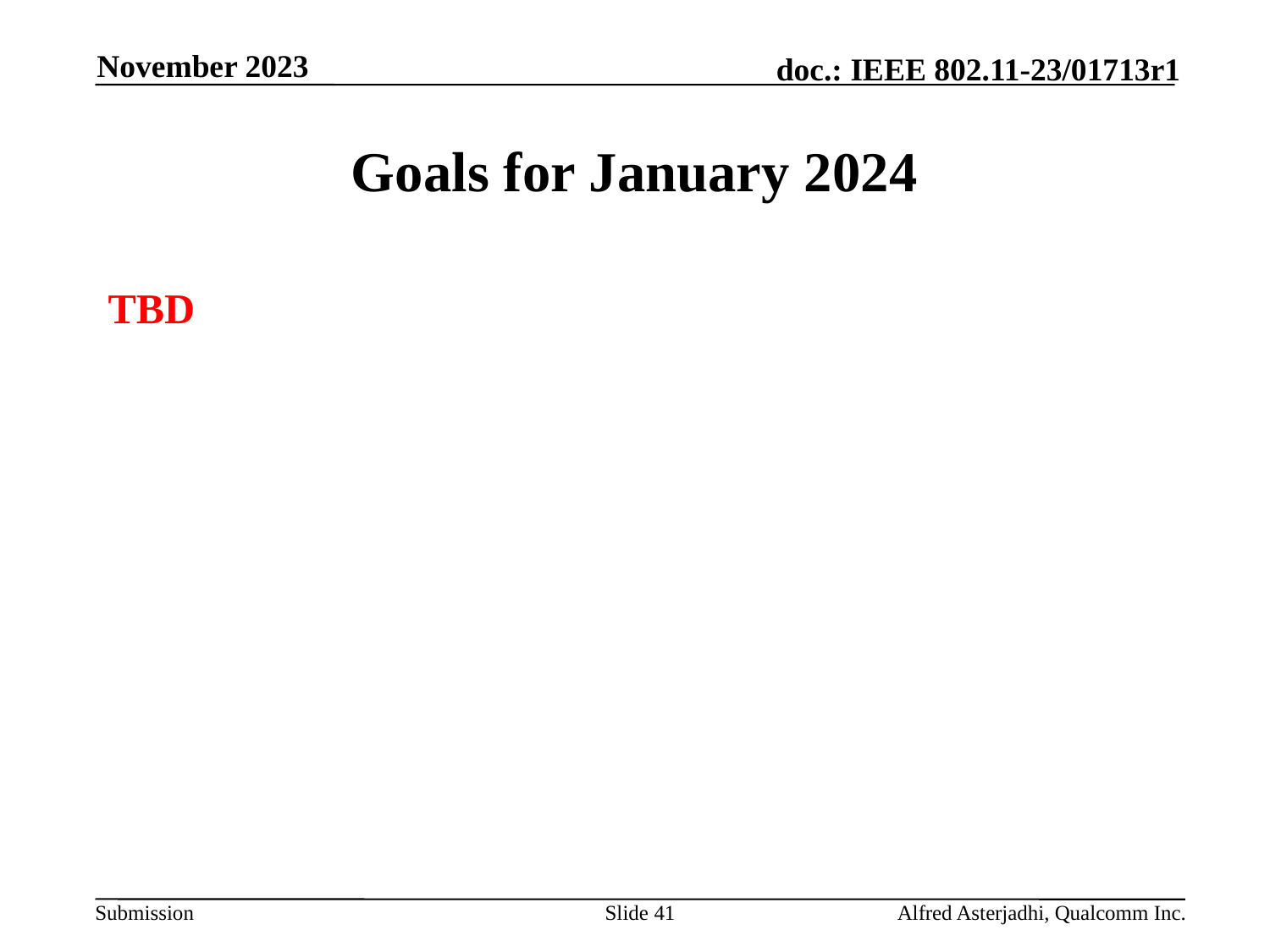

November 2023
# Goals for January 2024
TBD

Slide 41
Alfred Asterjadhi, Qualcomm Inc.